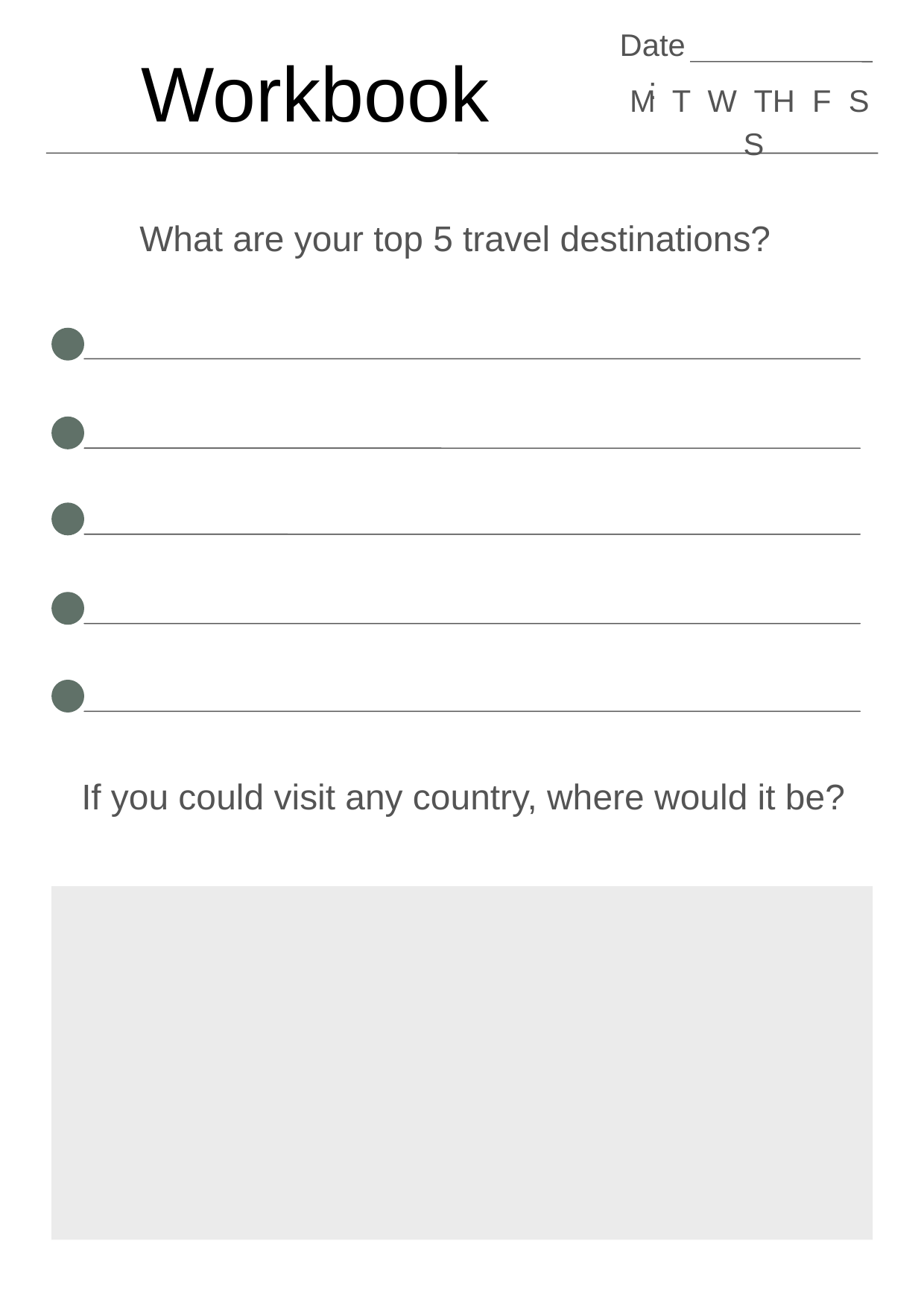

Date:
Workbook

M  T  W  TH  F  S  S

What are your top 5 travel destinations?

If you could visit any country, where would it be?